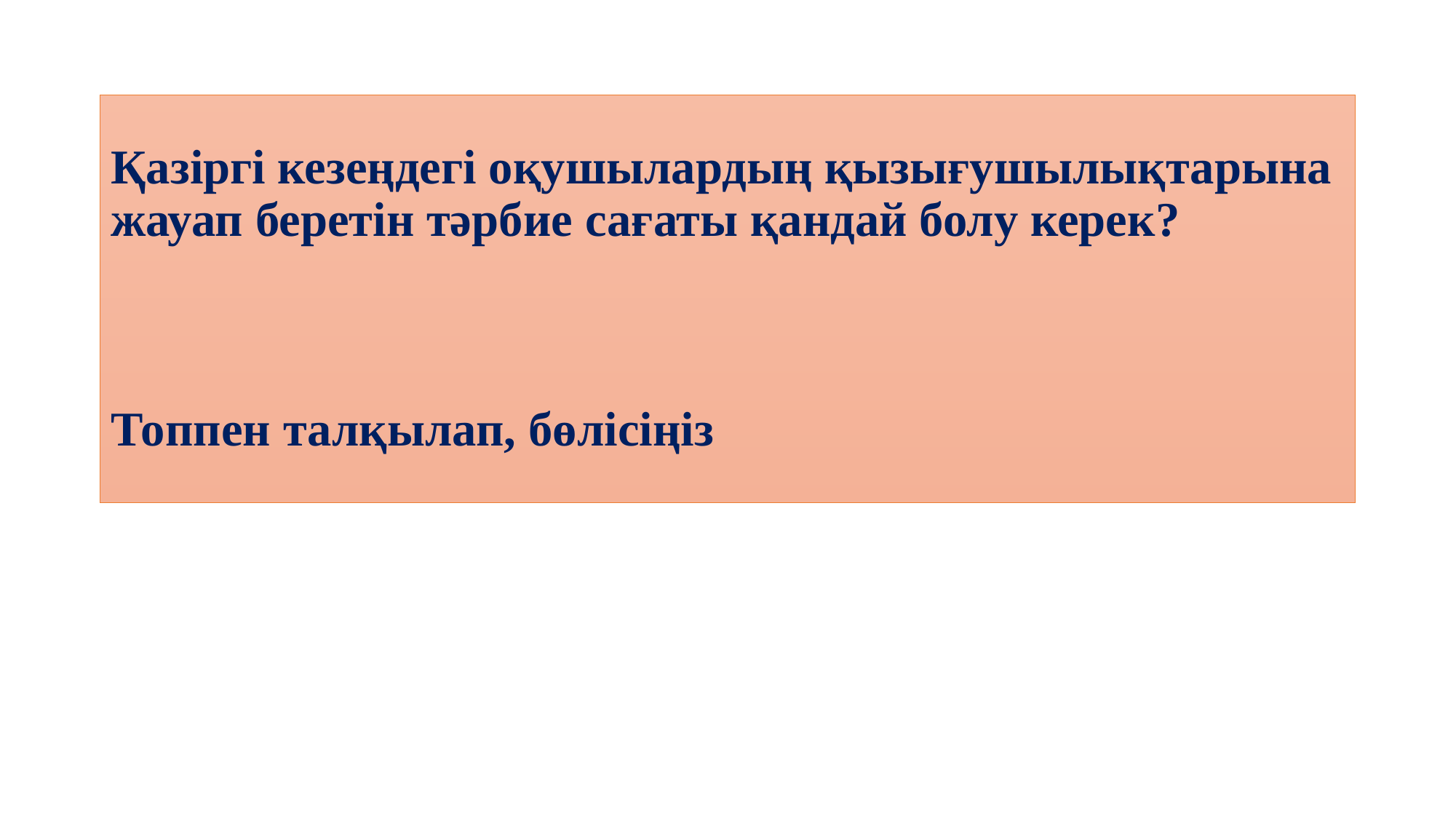

# Қазіргі кезеңдегі оқушылардың қызығушылықтарына жауап беретін тәрбие сағаты қандай болу керек? Топпен талқылап, бөлісіңіз